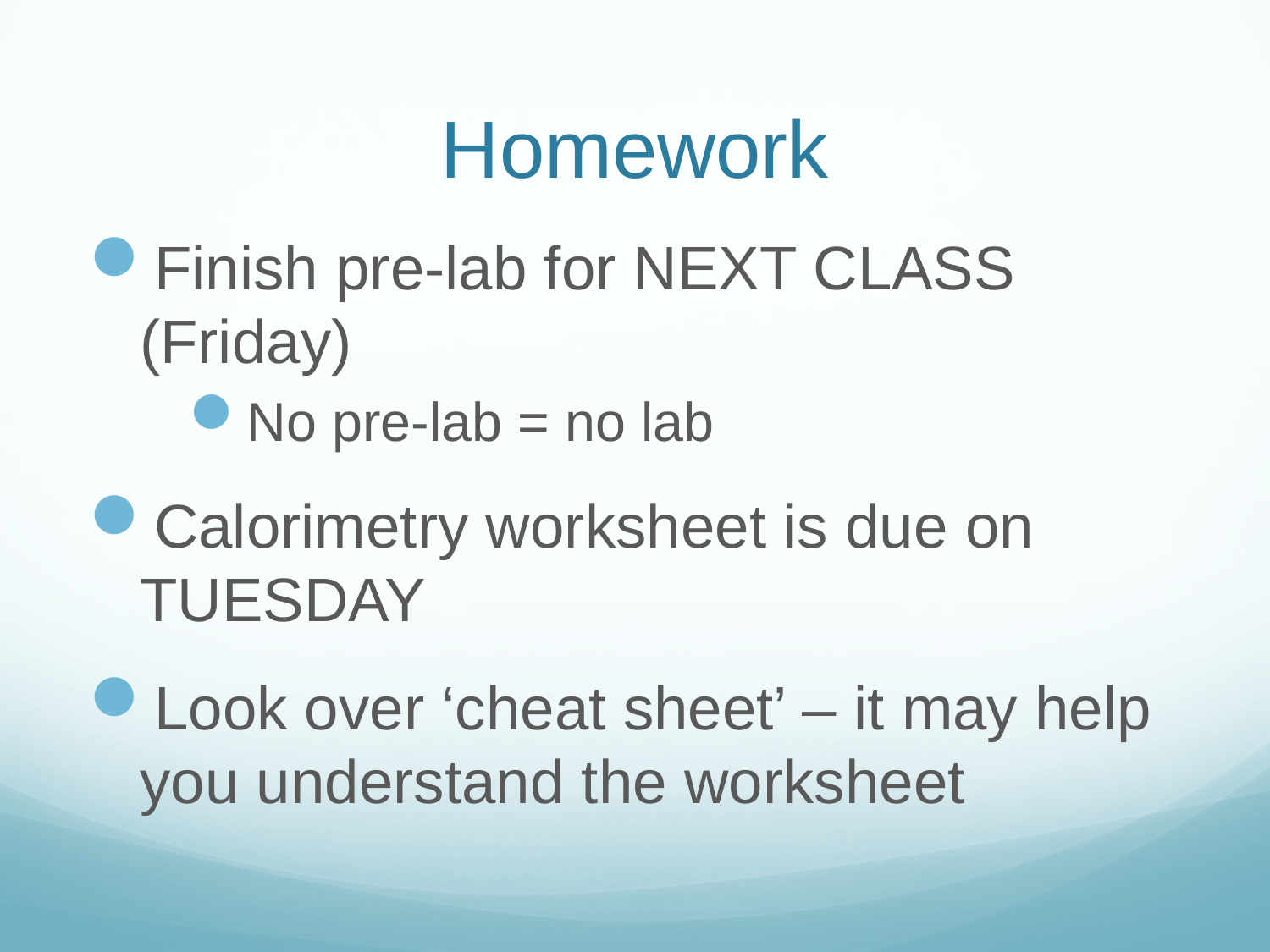

# Homework
Finish pre-lab for NEXT CLASS (Friday)
No pre-lab = no lab
Calorimetry worksheet is due on TUESDAY
Look over ‘cheat sheet’ – it may help you understand the worksheet